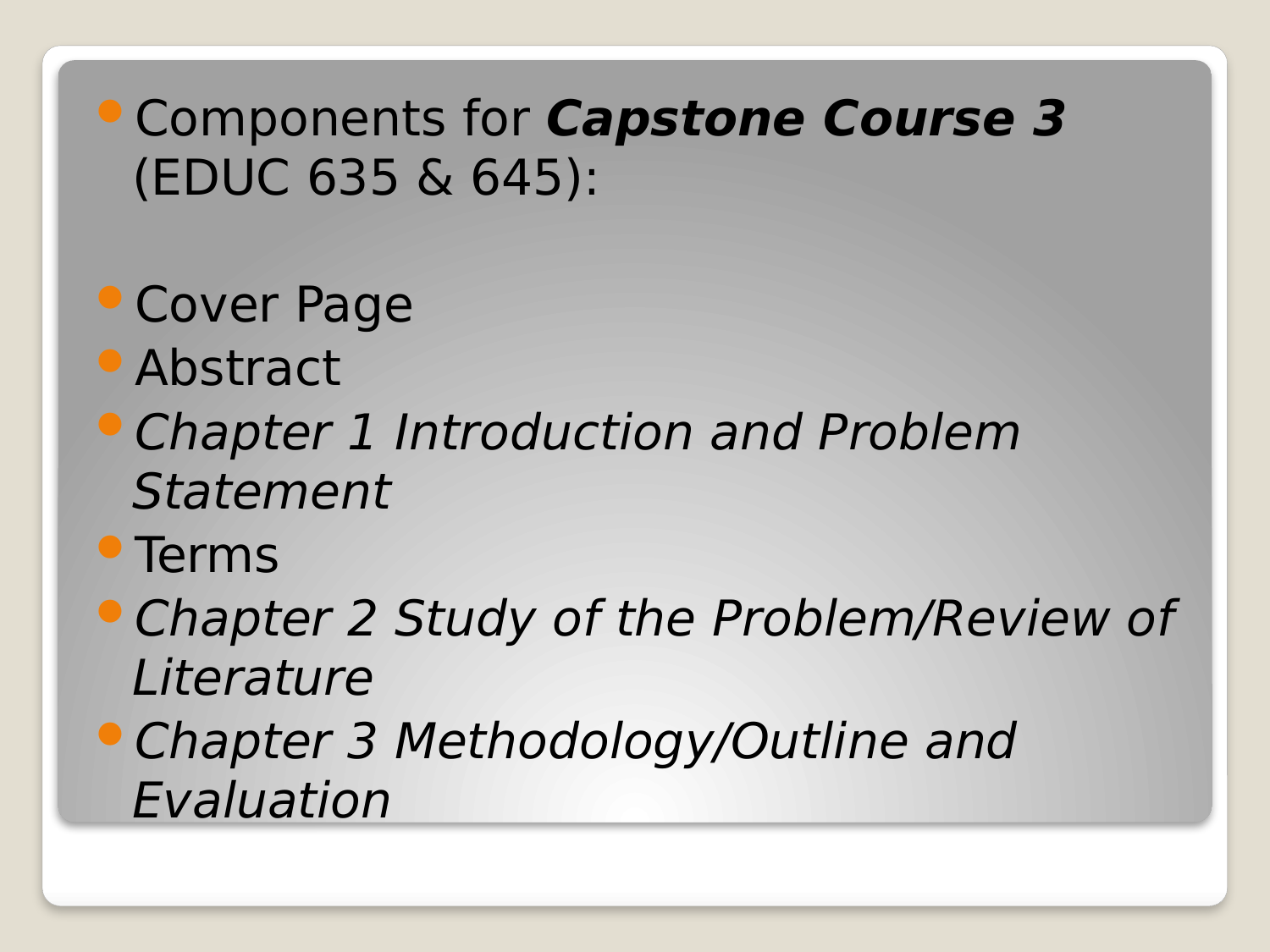

Components for Capstone Course 3 (EDUC 635 & 645):

Cover Page
Abstract
Chapter 1 Introduction and Problem Statement
Terms
Chapter 2 Study of the Problem/Review of Literature
Chapter 3 Methodology/Outline and Evaluation

#